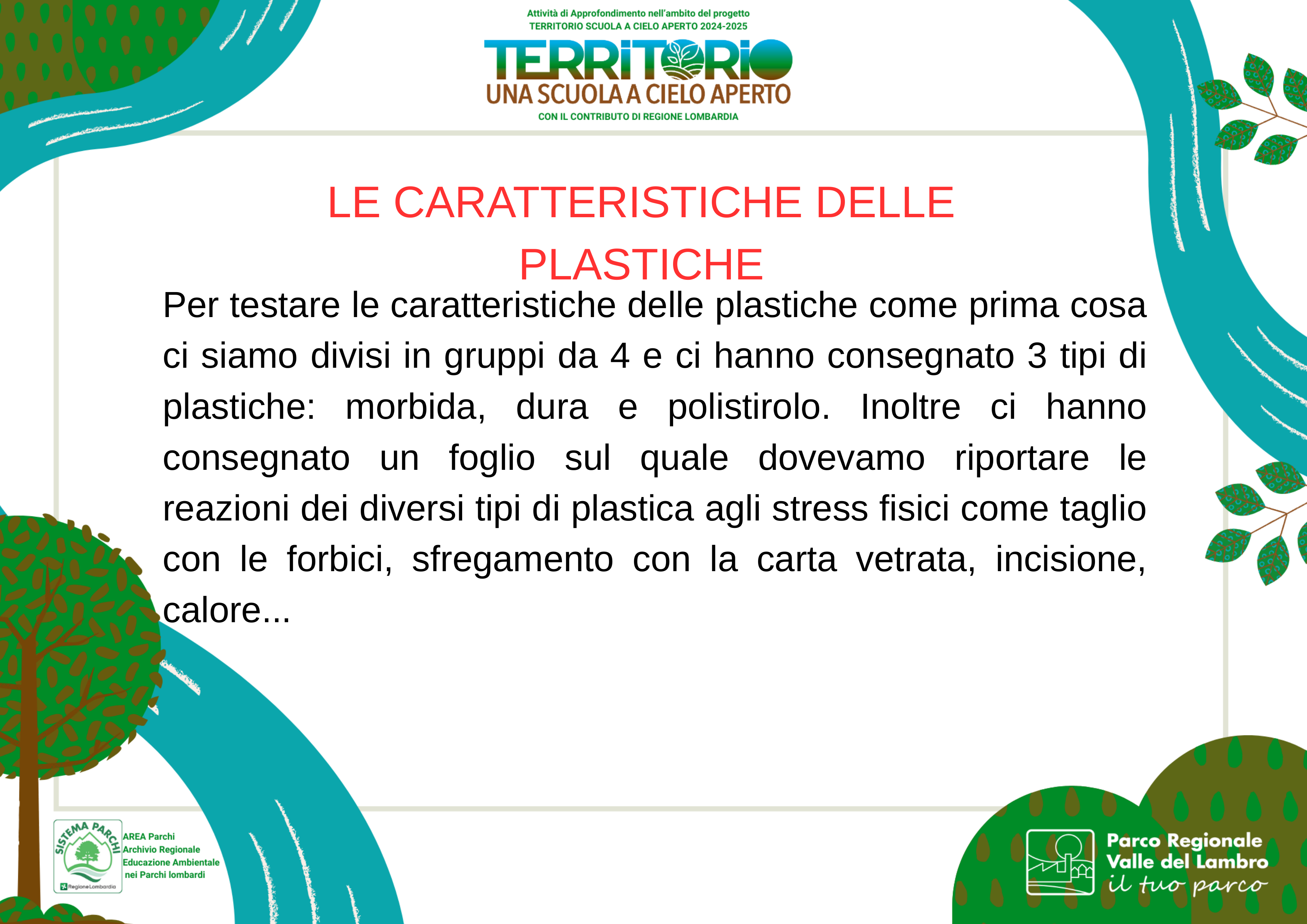

LE CARATTERISTICHE DELLE PLASTICHE
Per testare le caratteristiche delle plastiche come prima cosa ci siamo divisi in gruppi da 4 e ci hanno consegnato 3 tipi di plastiche: morbida, dura e polistirolo. Inoltre ci hanno consegnato un foglio sul quale dovevamo riportare le reazioni dei diversi tipi di plastica agli stress fisici come taglio con le forbici, sfregamento con la carta vetrata, incisione, calore...